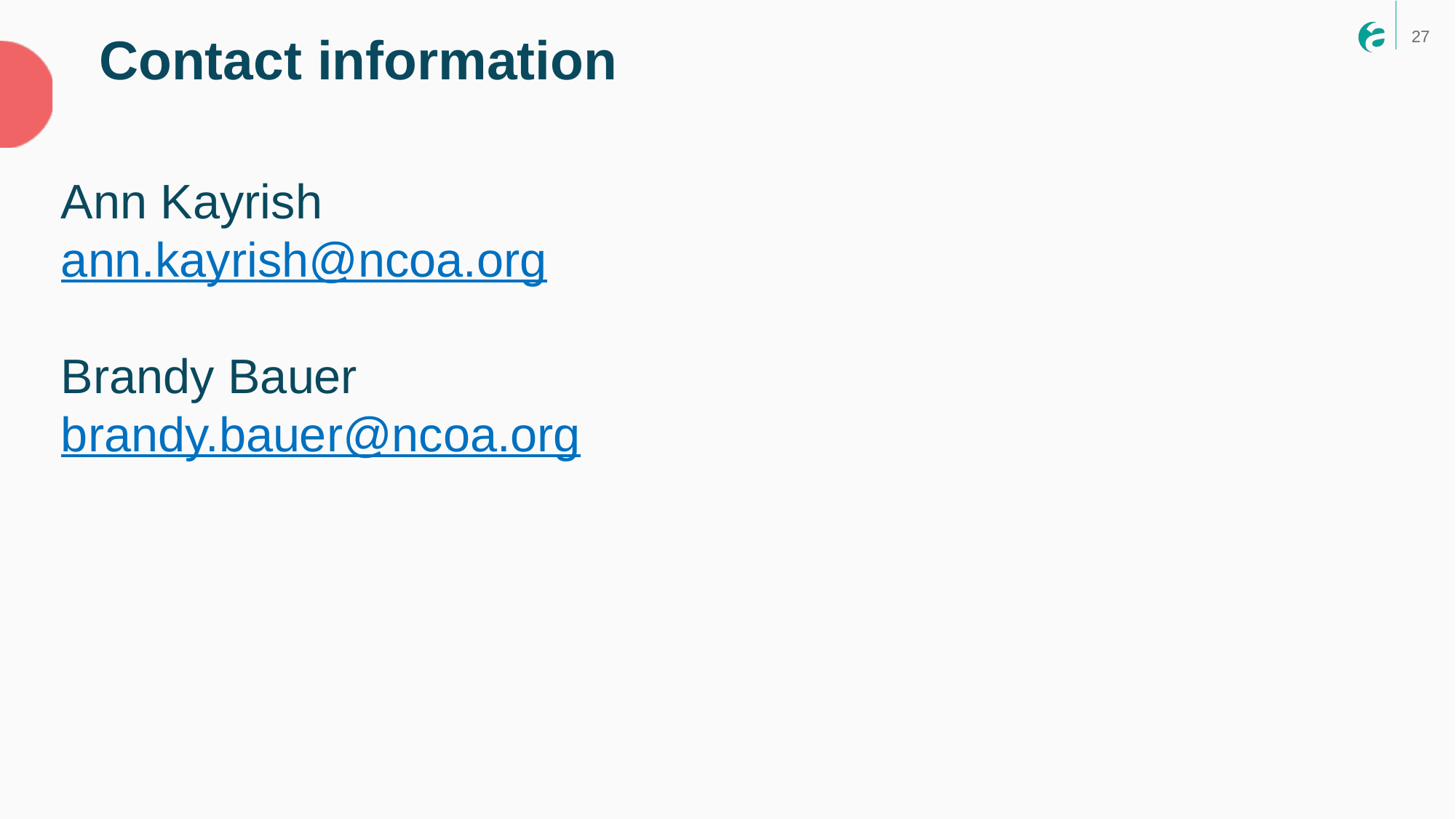

27
Contact information

Ann Kayrish
ann.kayrish@ncoa.org

Brandy Bauer
brandy.bauer@ncoa.org